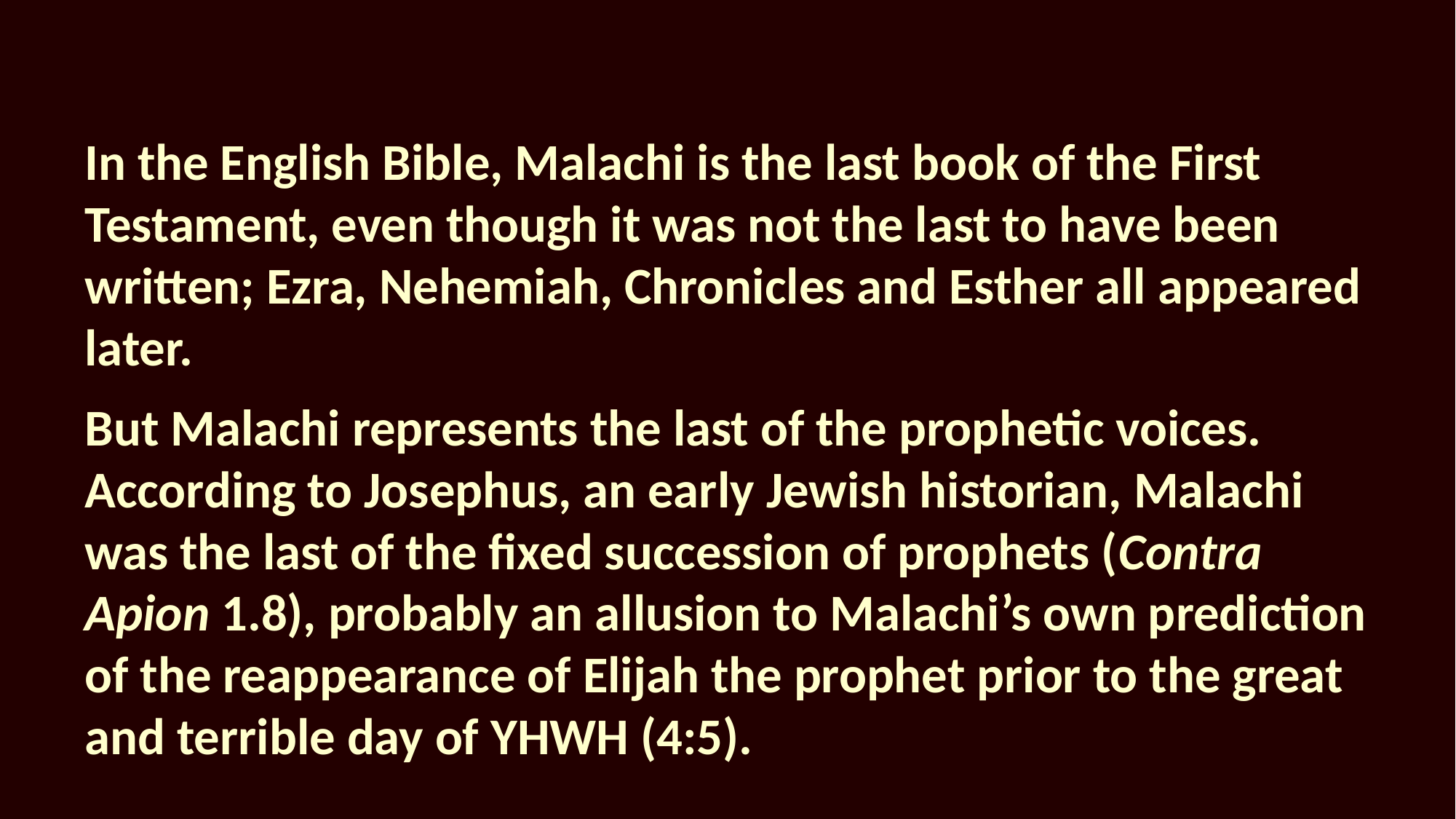

In the English Bible, Malachi is the last book of the First Testament, even though it was not the last to have been written; Ezra, Nehemiah, Chronicles and Esther all appeared later.
But Malachi represents the last of the prophetic voices. According to Josephus, an early Jewish historian, Malachi was the last of the fixed succession of prophets (Contra Apion 1.8), probably an allusion to Malachi’s own prediction of the reappearance of Elijah the prophet prior to the great and terrible day of YHWH (4:5).